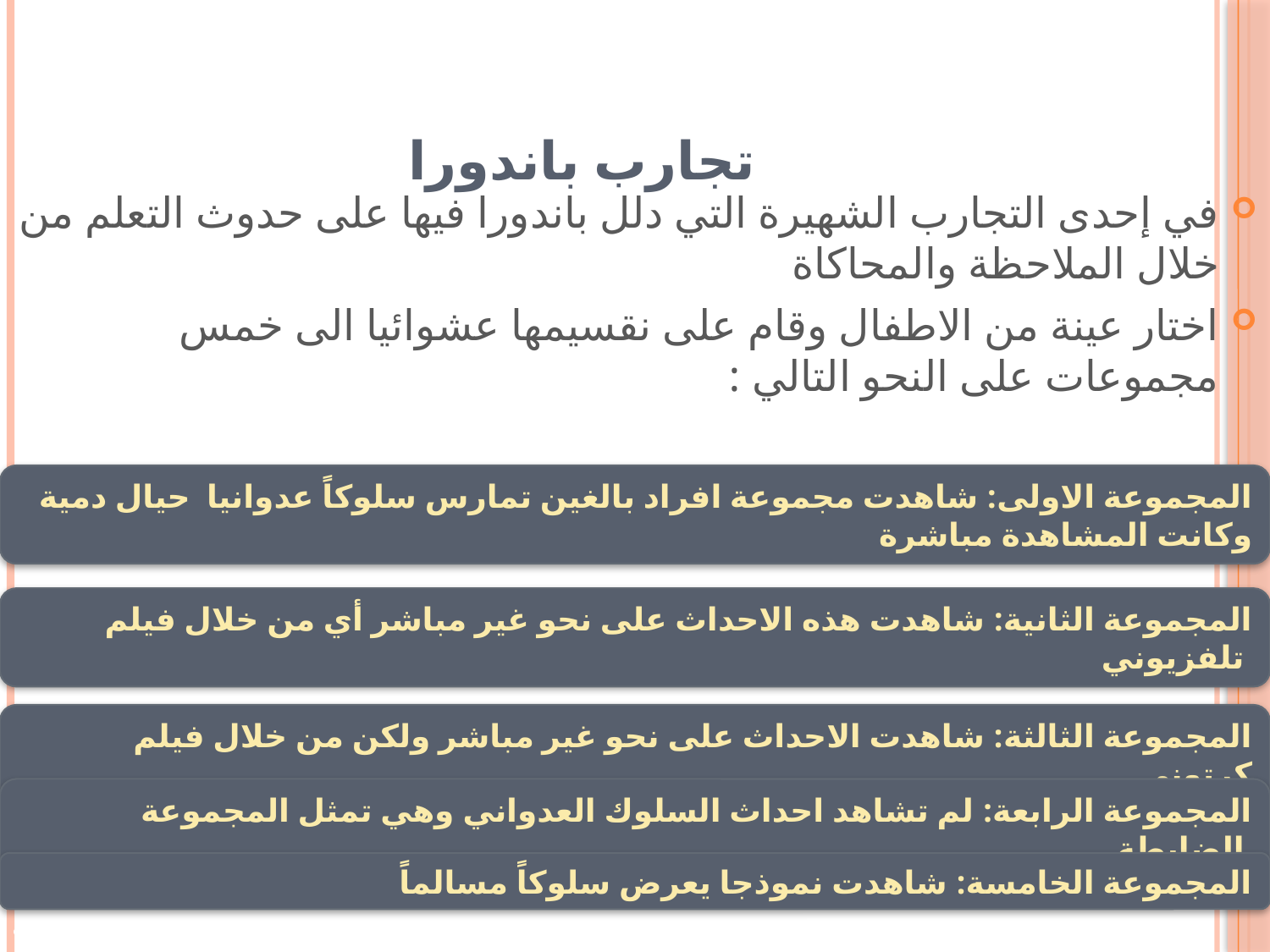

# تجارب باندورا
في إحدى التجارب الشهيرة التي دلل باندورا فيها على حدوث التعلم من خلال الملاحظة والمحاكاة
اختار عينة من الاطفال وقام على نقسيمها عشوائيا الى خمس مجموعات على النحو التالي :

المجموعة الاولى: شاهدت مجموعة افراد بالغين تمارس سلوكاً عدوانيا  حيال دمية وكانت المشاهدة مباشرة
المجموعة الثانية: شاهدت هذه الاحداث على نحو غير مباشر أي من خلال فيلم تلفزيوني
المجموعة الثالثة: شاهدت الاحداث على نحو غير مباشر ولكن من خلال فيلم كرتوني
المجموعة الرابعة: لم تشاهد احداث السلوك العدواني وهي تمثل المجموعة الضابطة
المجموعة الخامسة: شاهدت نموذجا يعرض سلوكاً مسالماً
العنود السهلي